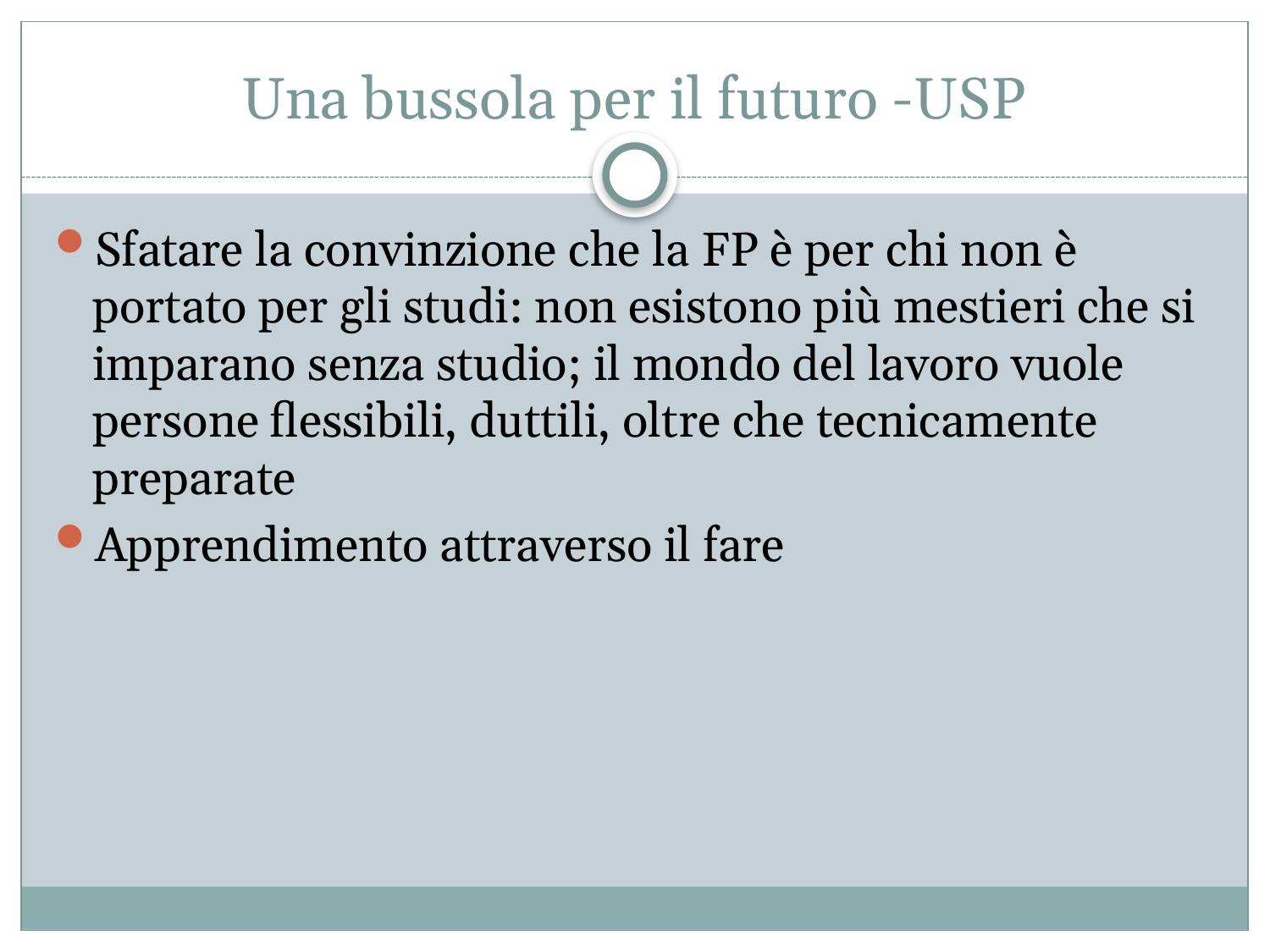

# Una bussola per il futuro -USP
Sfatare la convinzione che la FP è per chi non è portato per gli studi: non esistono più mestieri che si imparano senza studio; il mondo del lavoro vuole persone flessibili, duttili, oltre che tecnicamente preparate
Apprendimento attraverso il fare